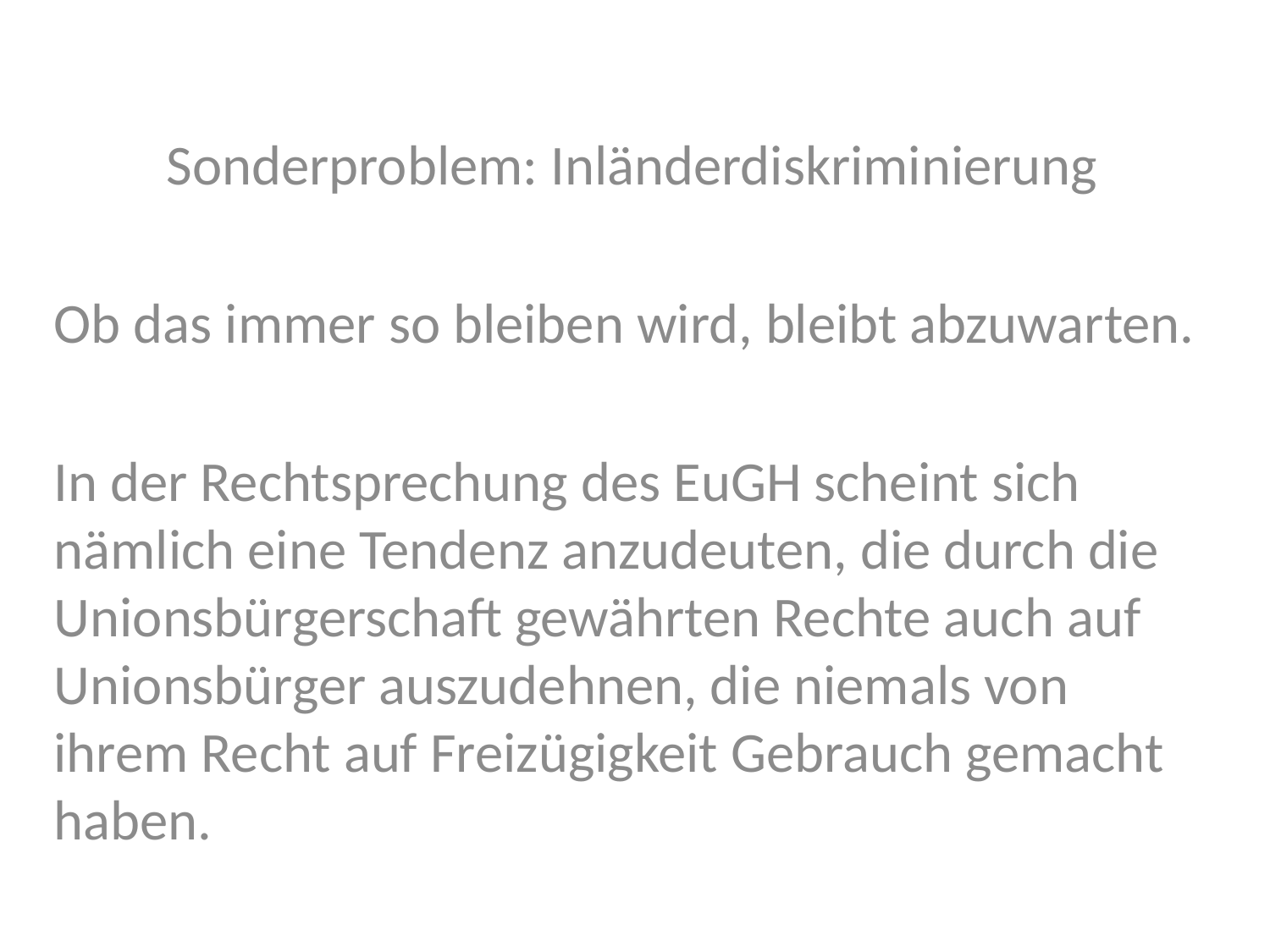

Sonderproblem: Inländerdiskriminierung

Ob das immer so bleiben wird, bleibt abzuwarten.

In der Rechtsprechung des EuGH scheint sich nämlich eine Tendenz anzudeuten, die durch die Unionsbürgerschaft gewährten Rechte auch auf Unionsbürger auszudehnen, die niemals von ihrem Recht auf Freizügigkeit Gebrauch gemacht haben.